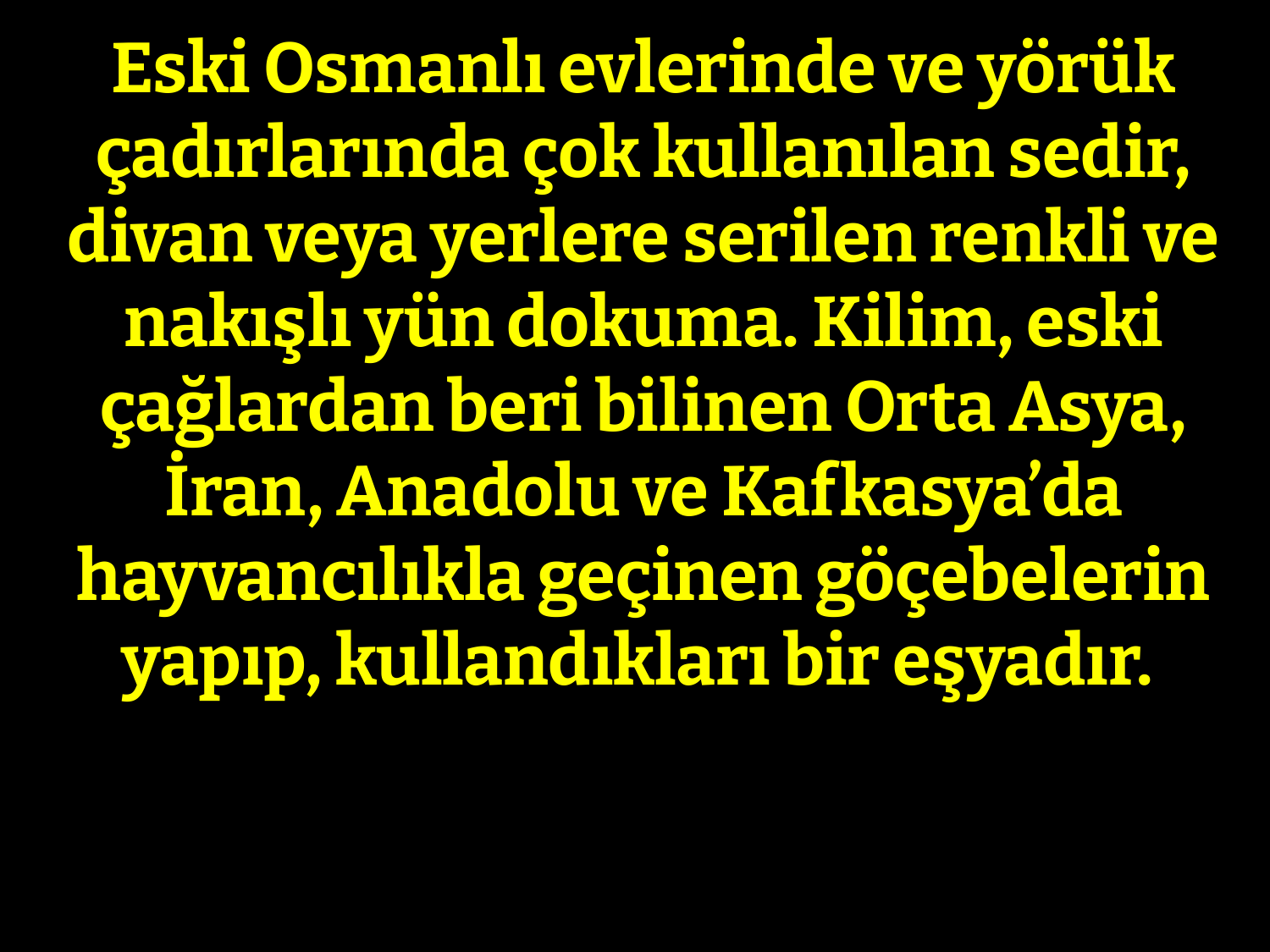

Eski Osmanlı evlerinde ve yörük çadırlarında çok kullanılan sedir, divan veya yerlere serilen renkli ve nakışlı yün dokuma. Kilim, eski çağlardan beri bilinen Orta Asya, İran, Anadolu ve Kafkasya’da hayvancılıkla geçinen göçebelerin yapıp, kullandıkları bir eşyadır.

#